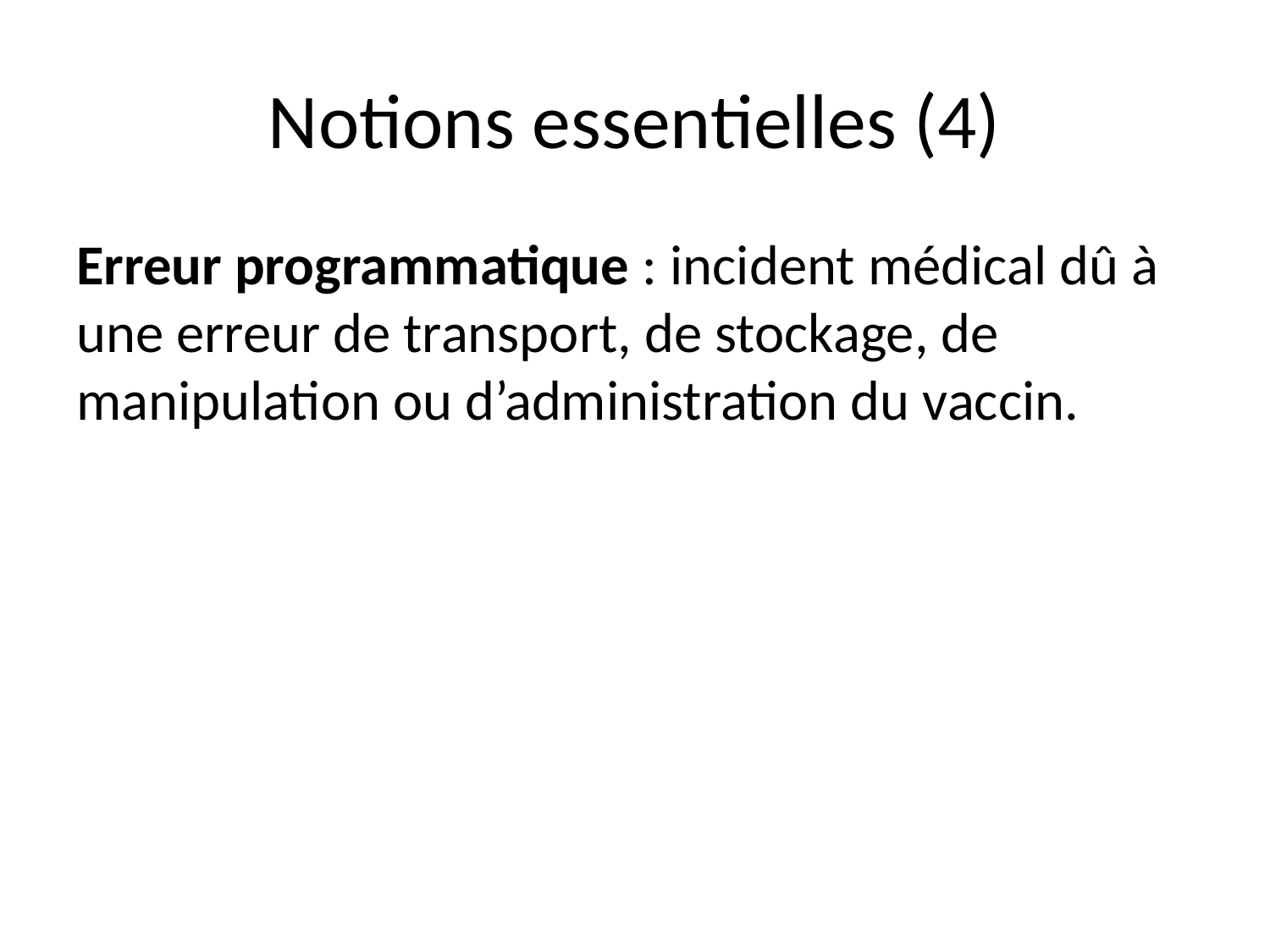

# Notions essentielles (4)
Erreur programmatique : incident médical dû à une erreur de transport, de stockage, de manipulation ou d’administration du vaccin.